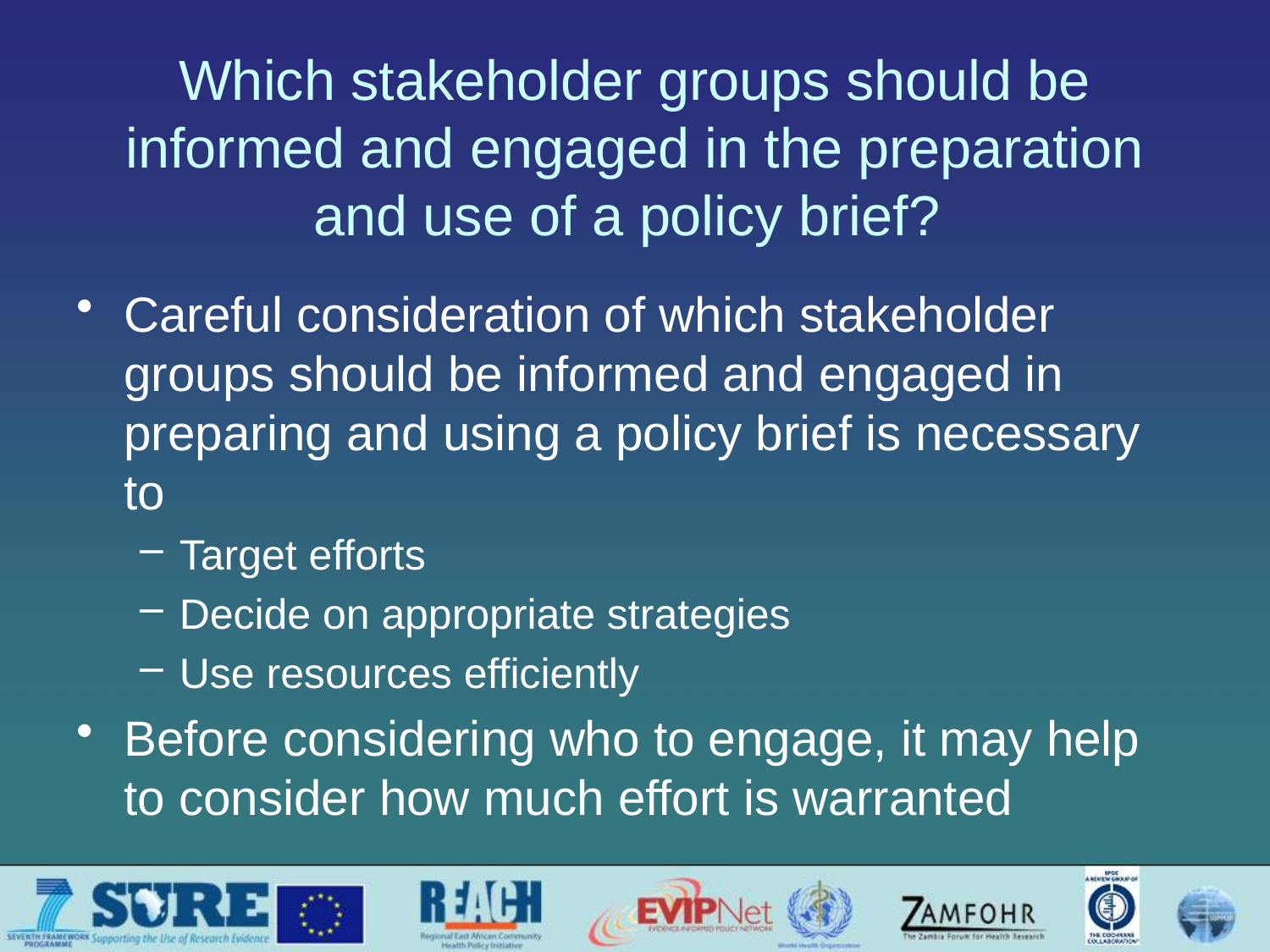

# Which stakeholder groups should be informed and engaged in the preparation and use of a policy brief?
Careful consideration of which stakeholder groups should be informed and engaged in preparing and using a policy brief is necessary to
Target efforts
Decide on appropriate strategies
Use resources efficiently
Before considering who to engage, it may help to consider how much effort is warranted